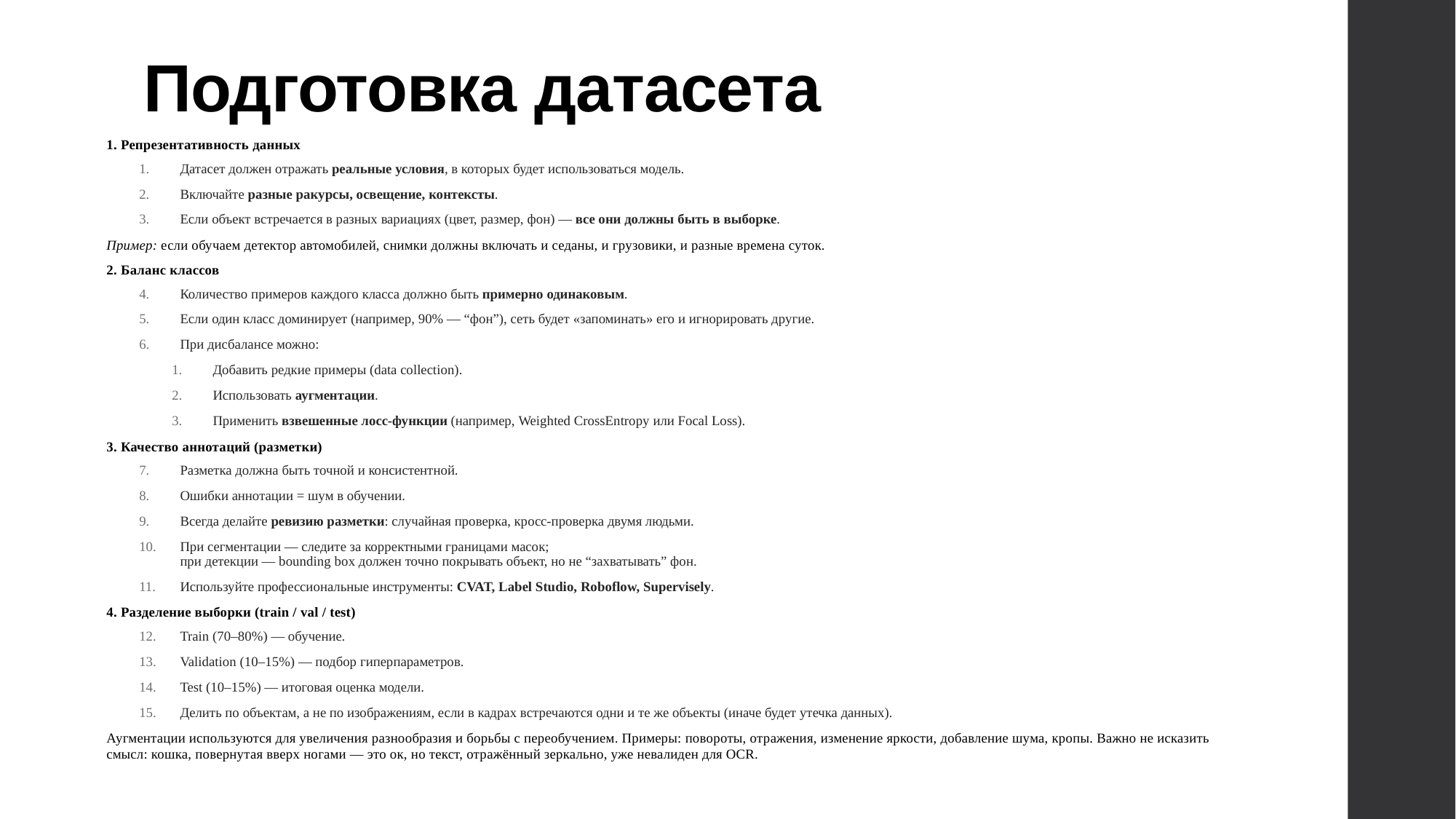

# Подготовка датасета
1. Репрезентативность данных
Датасет должен отражать реальные условия, в которых будет использоваться модель.
Включайте разные ракурсы, освещение, контексты.
Если объект встречается в разных вариациях (цвет, размер, фон) — все они должны быть в выборке.
Пример: если обучаем детектор автомобилей, снимки должны включать и седаны, и грузовики, и разные времена суток.
2. Баланс классов
Количество примеров каждого класса должно быть примерно одинаковым.
Если один класс доминирует (например, 90% — “фон”), сеть будет «запоминать» его и игнорировать другие.
При дисбалансе можно:
Добавить редкие примеры (data collection).
Использовать аугментации.
Применить взвешенные лосс-функции (например, Weighted CrossEntropy или Focal Loss).
3. Качество аннотаций (разметки)
Разметка должна быть точной и консистентной.
Ошибки аннотации = шум в обучении.
Всегда делайте ревизию разметки: случайная проверка, кросс-проверка двумя людьми.
При сегментации — следите за корректными границами масок;
при детекции — bounding box должен точно покрывать объект, но не “захватывать” фон.
Используйте профессиональные инструменты: CVAT, Label Studio, Roboflow, Supervisely.
4. Разделение выборки (train / val / test)
Train (70–80%) — обучение.
Validation (10–15%) — подбор гиперпараметров.
Test (10–15%) — итоговая оценка модели.
Делить по объектам, а не по изображениям, если в кадрах встречаются одни и те же объекты (иначе будет утечка данных).
Аугментации используются для увеличения разнообразия и борьбы с переобучением. Примеры: повороты, отражения, изменение яркости, добавление шума, кропы. Важно не исказить смысл: кошка, повернутая вверх ногами — это ок, но текст, отражённый зеркально, уже невалиден для OCR.